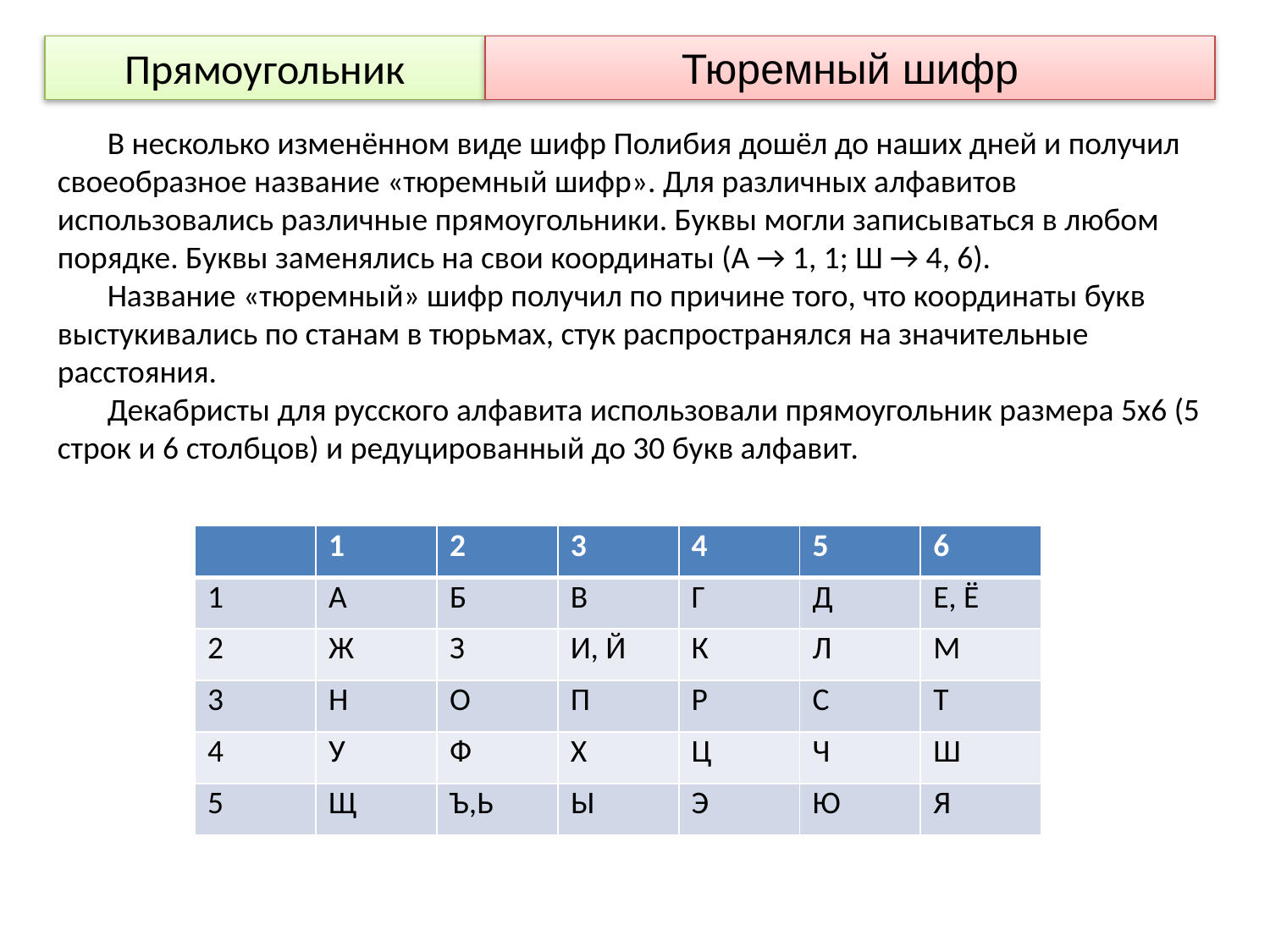

Прямоугольник
Тюремный шифр
В несколько изменённом виде шифр Полибия дошёл до наших дней и получил своеобразное название «тюремный шифр». Для различных алфавитов использовались различные прямоугольники. Буквы могли записываться в любом  порядке. Буквы заменялись на свои координаты (А → 1, 1; Ш → 4, 6).
Название «тюремный» шифр получил по причине того, что координаты букв выстукивались по станам в тюрьмах, стук распространялся на значительные расстояния.
Декабристы для русского алфавита использовали прямоугольник размера 5x6 (5 строк и 6 столбцов) и редуцированный до 30 букв алфавит.

|  | 1 | 2 | 3 | 4 | 5 | 6 |
| --- | --- | --- | --- | --- | --- | --- |
| 1 | А | Б | В | Г | Д | Е, Ё |
| 2 | Ж | З | И, Й | К | Л | М |
| 3 | Н | О | П | Р | С | Т |
| 4 | У | Ф | Х | Ц | Ч | Ш |
| 5 | Щ | Ъ,Ь | Ы | Э | Ю | Я |